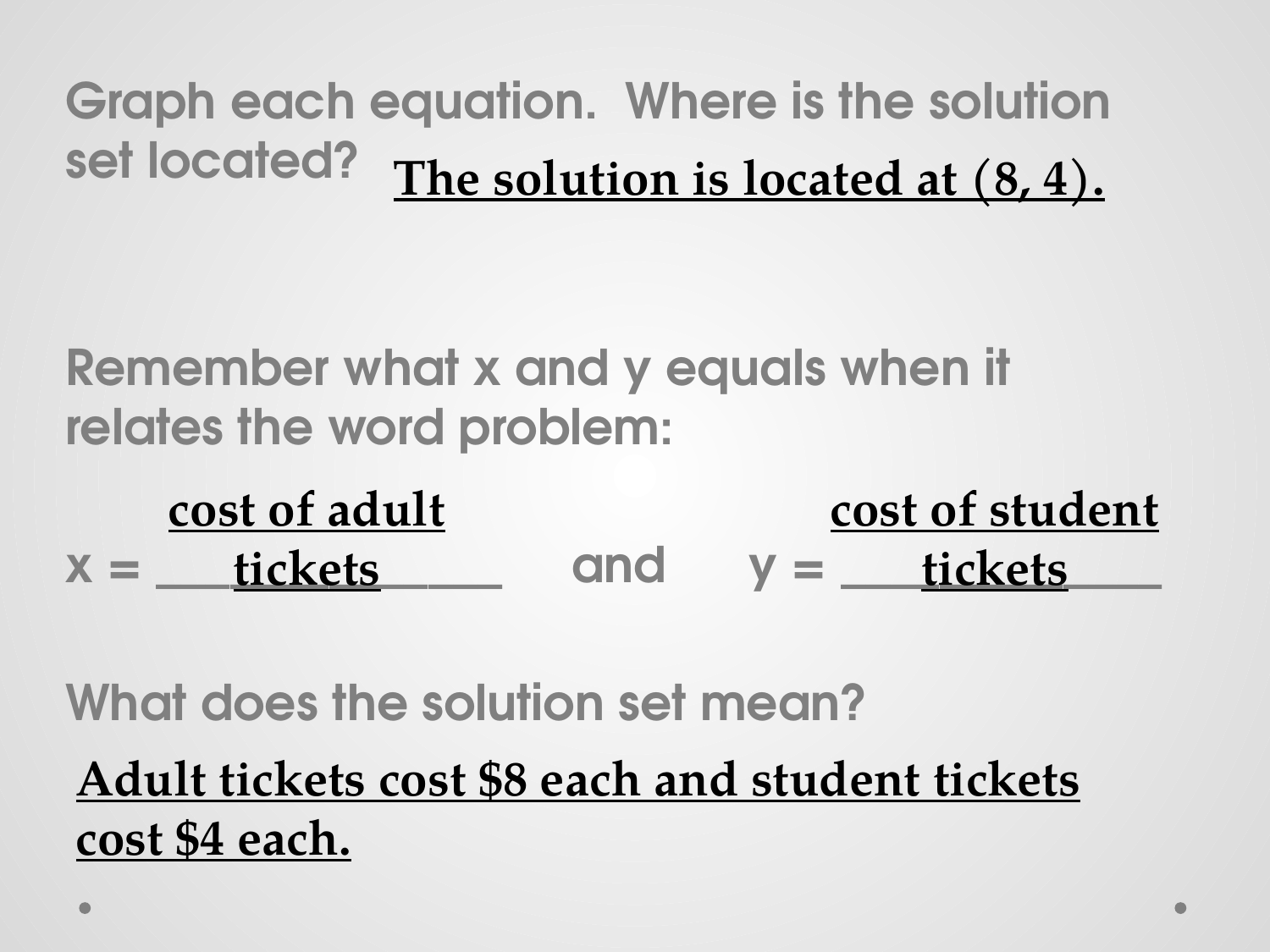

Graph each equation.  Where is the solution set located?

Remember what x and y equals when it relates the word problem:

x = ______________     and      y = _____________

What does the solution set mean?
The solution is located at (8, 4).
cost of adult tickets
cost of student tickets
Adult tickets cost $8 each and student tickets cost $4 each.